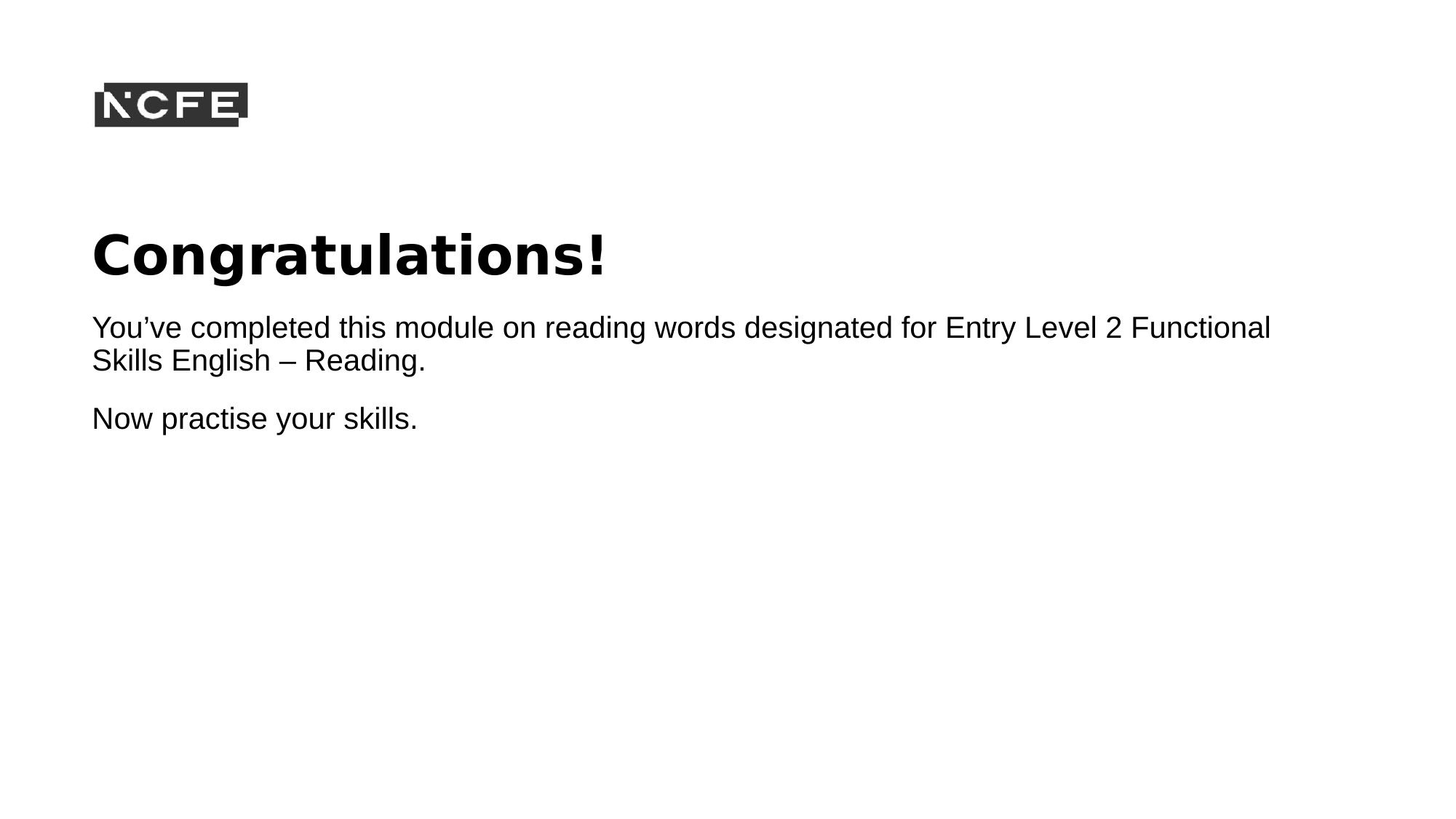

# Congratulations!
You’ve completed this module on reading words designated for Entry Level 2 Functional Skills English – Reading.
Now practise your skills.